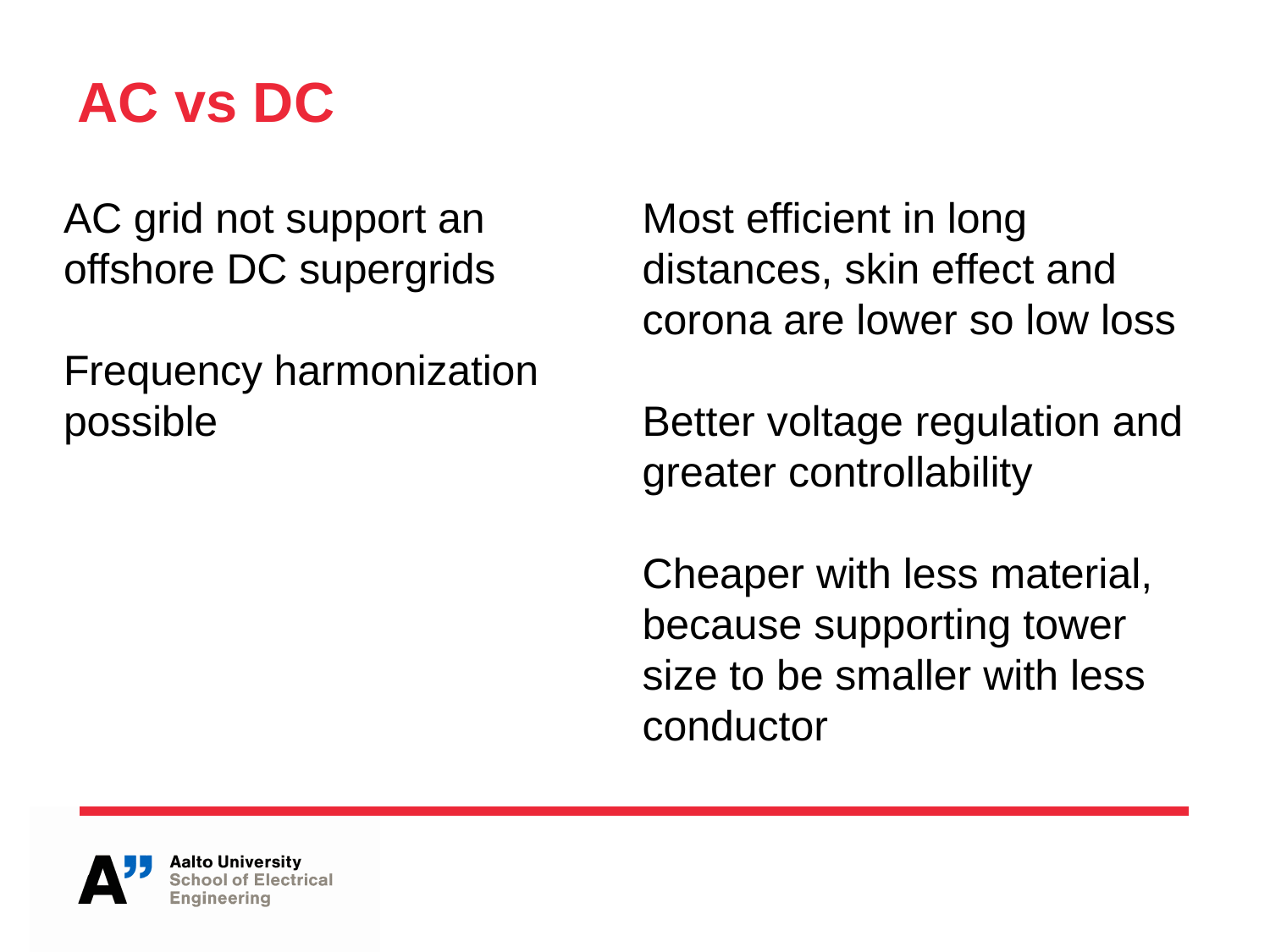

# AC vs DC
AC grid not support an offshore DC supergrids

Frequency harmonization possible

Most efficient in long distances, skin effect and corona are lower so low loss

Better voltage regulation and greater controllability

Cheaper with less material, because supporting tower size to be smaller with less conductor